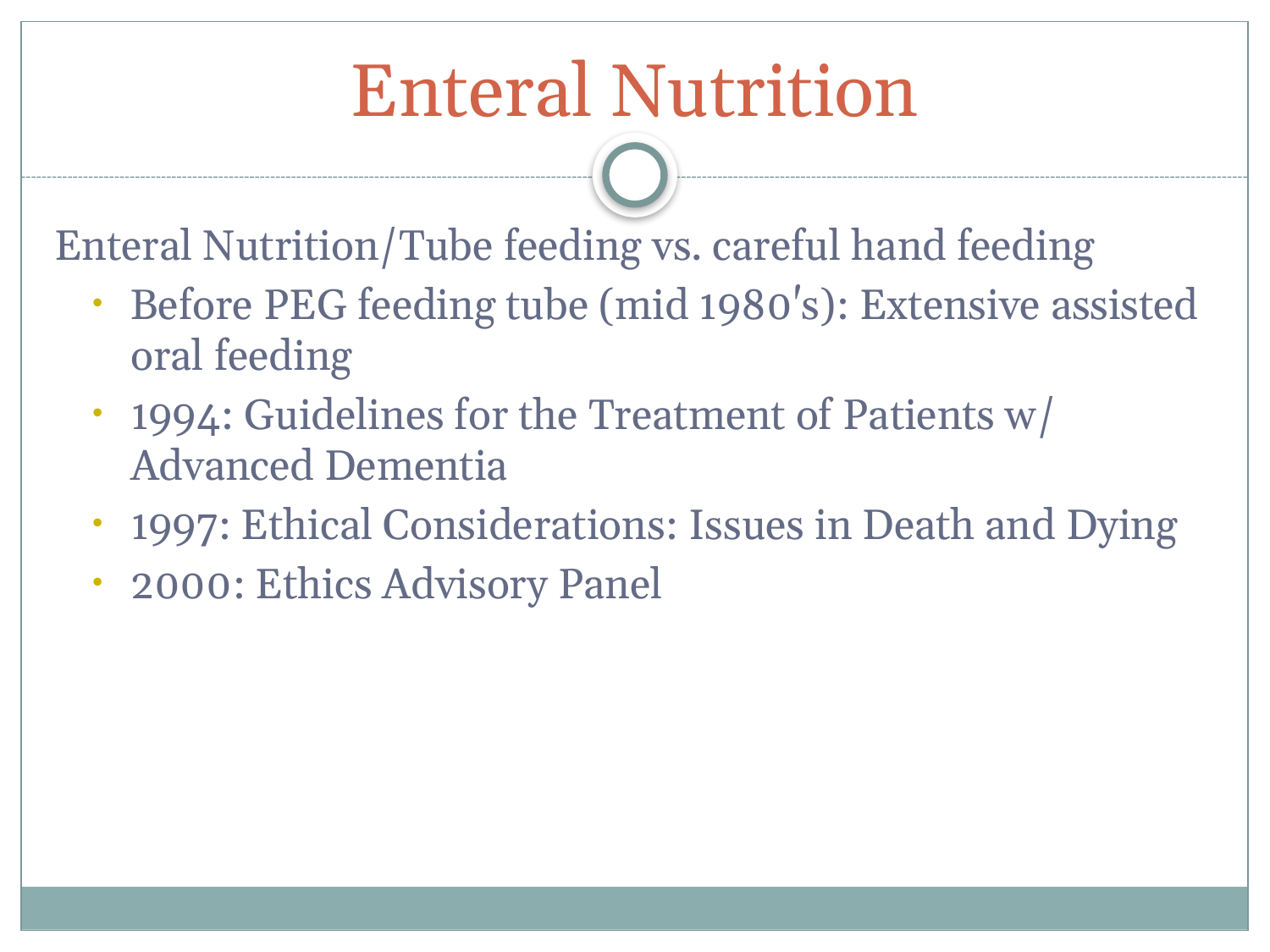

# Enteral Nutrition
Enteral Nutrition/Tube feeding vs. careful hand feeding
Before PEG feeding tube (mid 1980's): Extensive assisted oral feeding
1994: Guidelines for the Treatment of Patients w/ Advanced Dementia
1997: Ethical Considerations: Issues in Death and Dying
2000: Ethics Advisory Panel